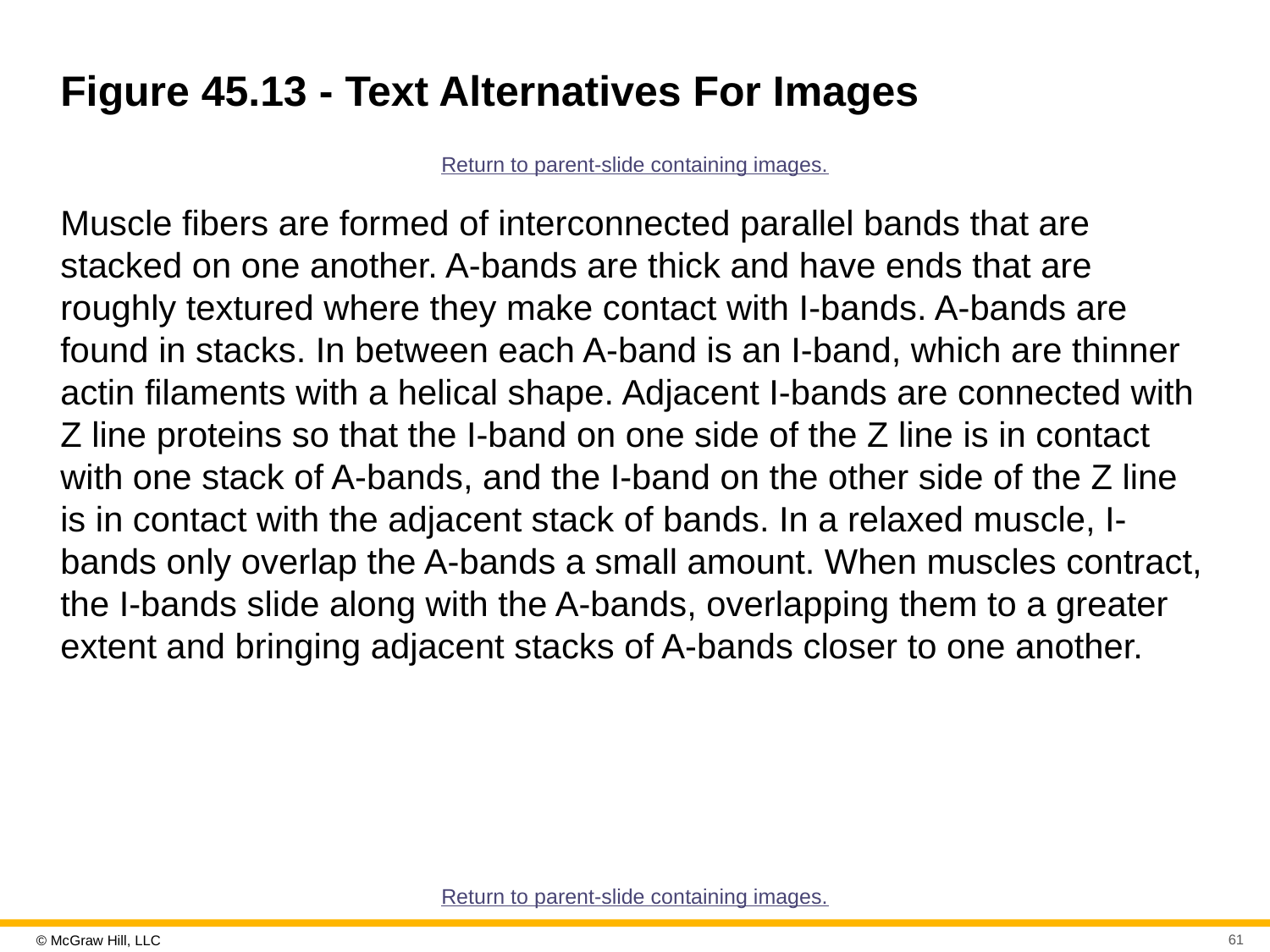

# Figure 45.13 - Text Alternatives For Images
Return to parent-slide containing images.
Muscle fibers are formed of interconnected parallel bands that are stacked on one another. A-bands are thick and have ends that are roughly textured where they make contact with I-bands. A-bands are found in stacks. In between each A-band is an I-band, which are thinner actin filaments with a helical shape. Adjacent I-bands are connected with Z line proteins so that the I-band on one side of the Z line is in contact with one stack of A-bands, and the I-band on the other side of the Z line is in contact with the adjacent stack of bands. In a relaxed muscle, I-bands only overlap the A-bands a small amount. When muscles contract, the I-bands slide along with the A-bands, overlapping them to a greater extent and bringing adjacent stacks of A-bands closer to one another.
Return to parent-slide containing images.
61